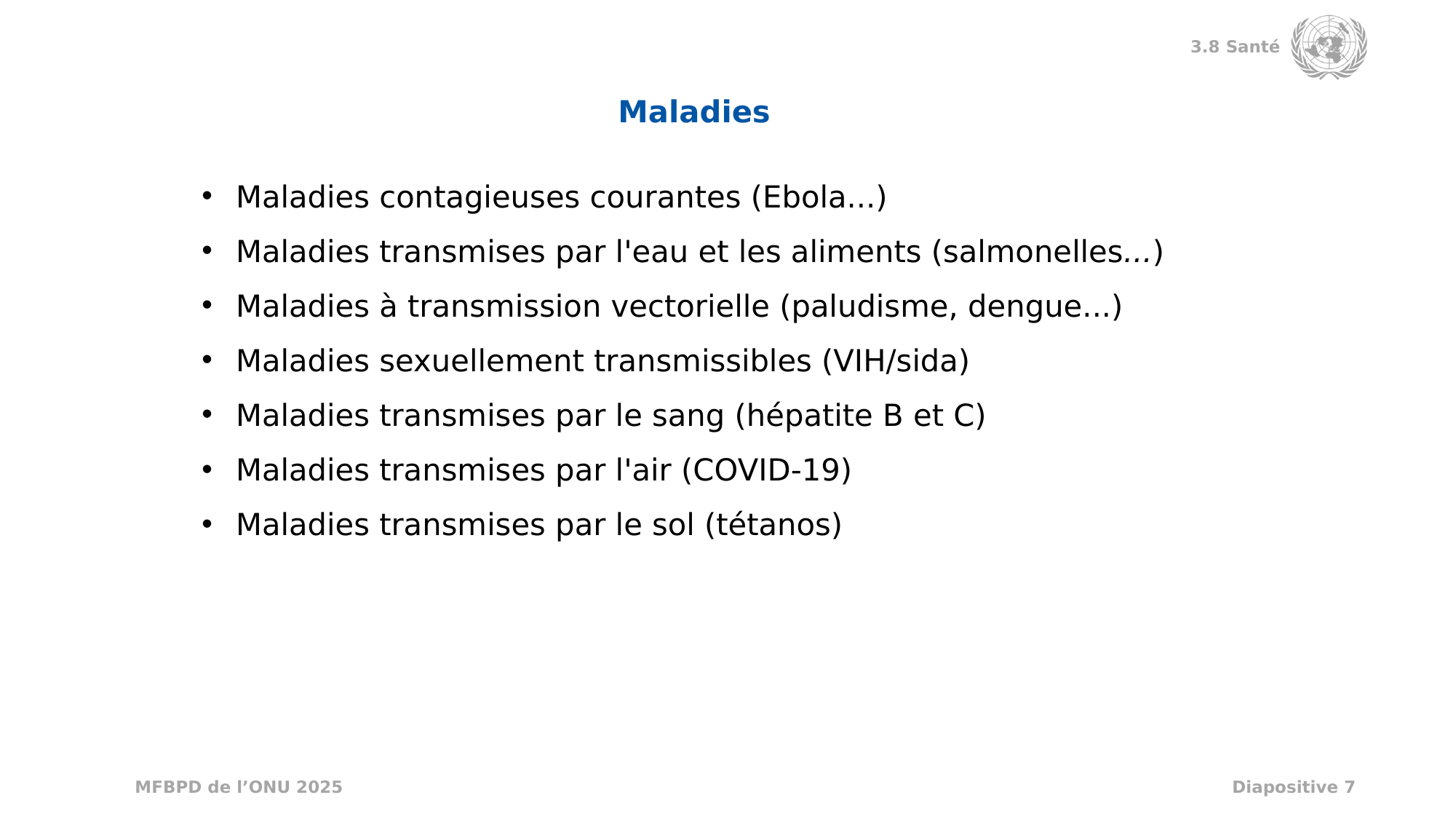

Maladies
Maladies contagieuses courantes (Ebola...)
Maladies transmises par l'eau et les aliments (salmonelles...)
Maladies à transmission vectorielle (paludisme, dengue...)
Maladies sexuellement transmissibles (VIH/sida)
Maladies transmises par le sang (hépatite B et C)
Maladies transmises par l'air (COVID-19)
Maladies transmises par le sol (tétanos)